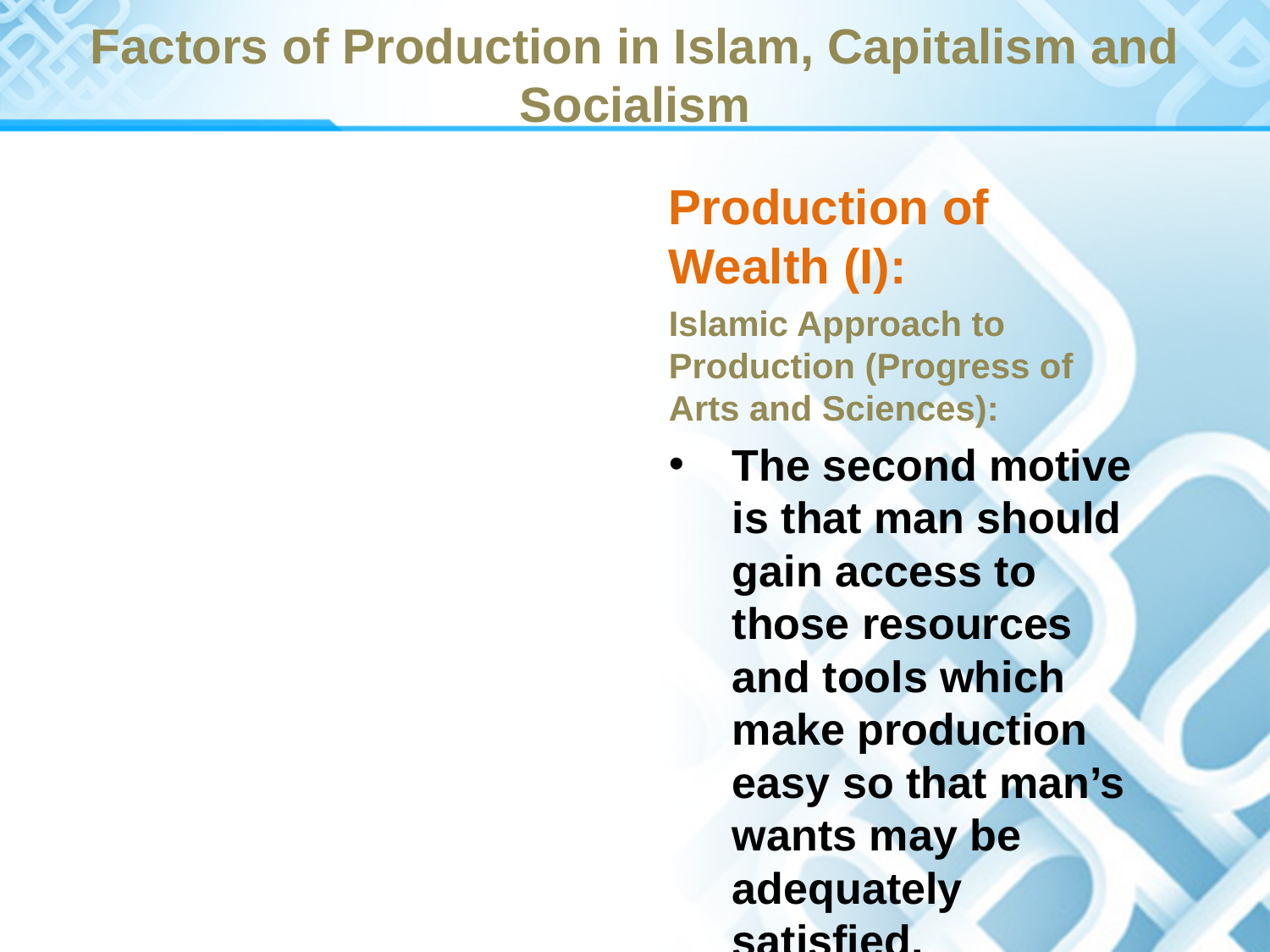

Factors of Production in Islam, Capitalism and Socialism
Production of Wealth (I):
Islamic Approach to Production (Progress of Arts and Sciences):
The second motive is that man should gain access to those resources and tools which make production easy so that man’s wants may be adequately satisfied.